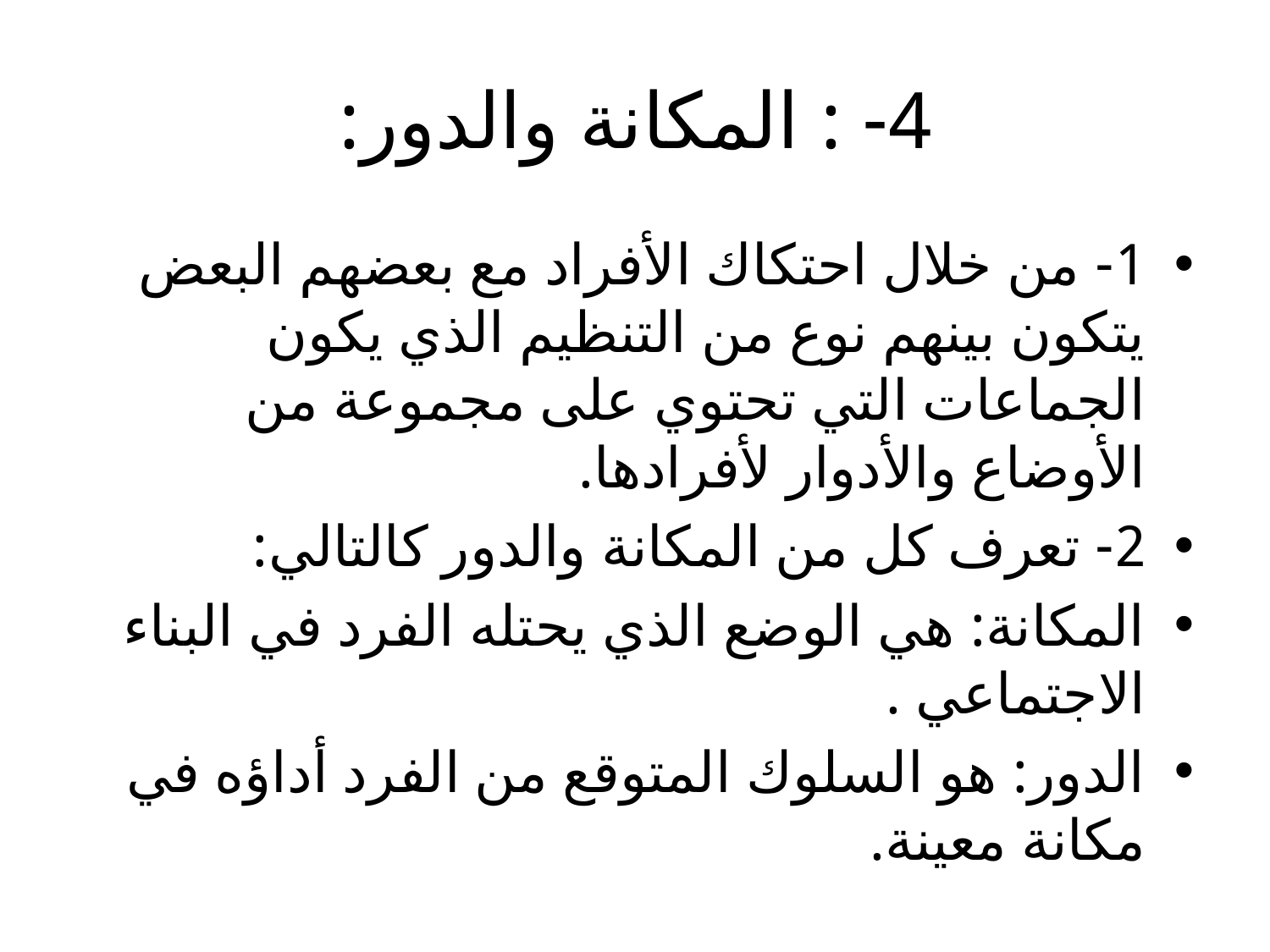

# 4- : المكانة والدور:
1- من خلال احتكاك الأفراد مع بعضهم البعض يتكون بينهم نوع من التنظيم الذي يكون الجماعات التي تحتوي على مجموعة من الأوضاع والأدوار لأفرادها.
2- تعرف كل من المكانة والدور كالتالي:
المكانة: هي الوضع الذي يحتله الفرد في البناء الاجتماعي .
الدور: هو السلوك المتوقع من الفرد أداؤه في مكانة معينة.